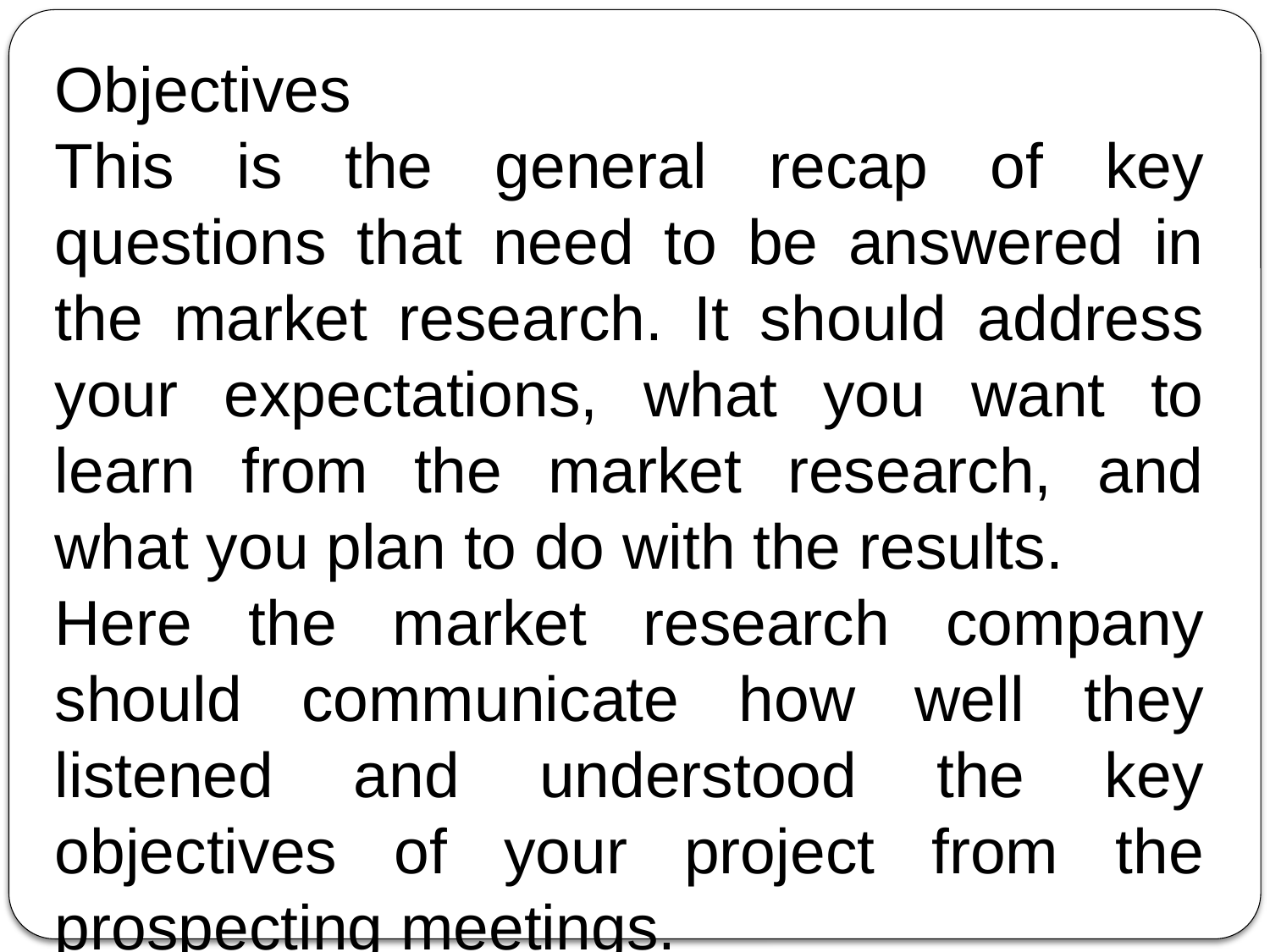

Objectives
This is the general recap of key questions that need to be answered in the market research. It should address your expectations, what you want to learn from the market research, and what you plan to do with the results.
Here the market research company should communicate how well they listened and understood the key objectives of your project from the prospecting meetings.